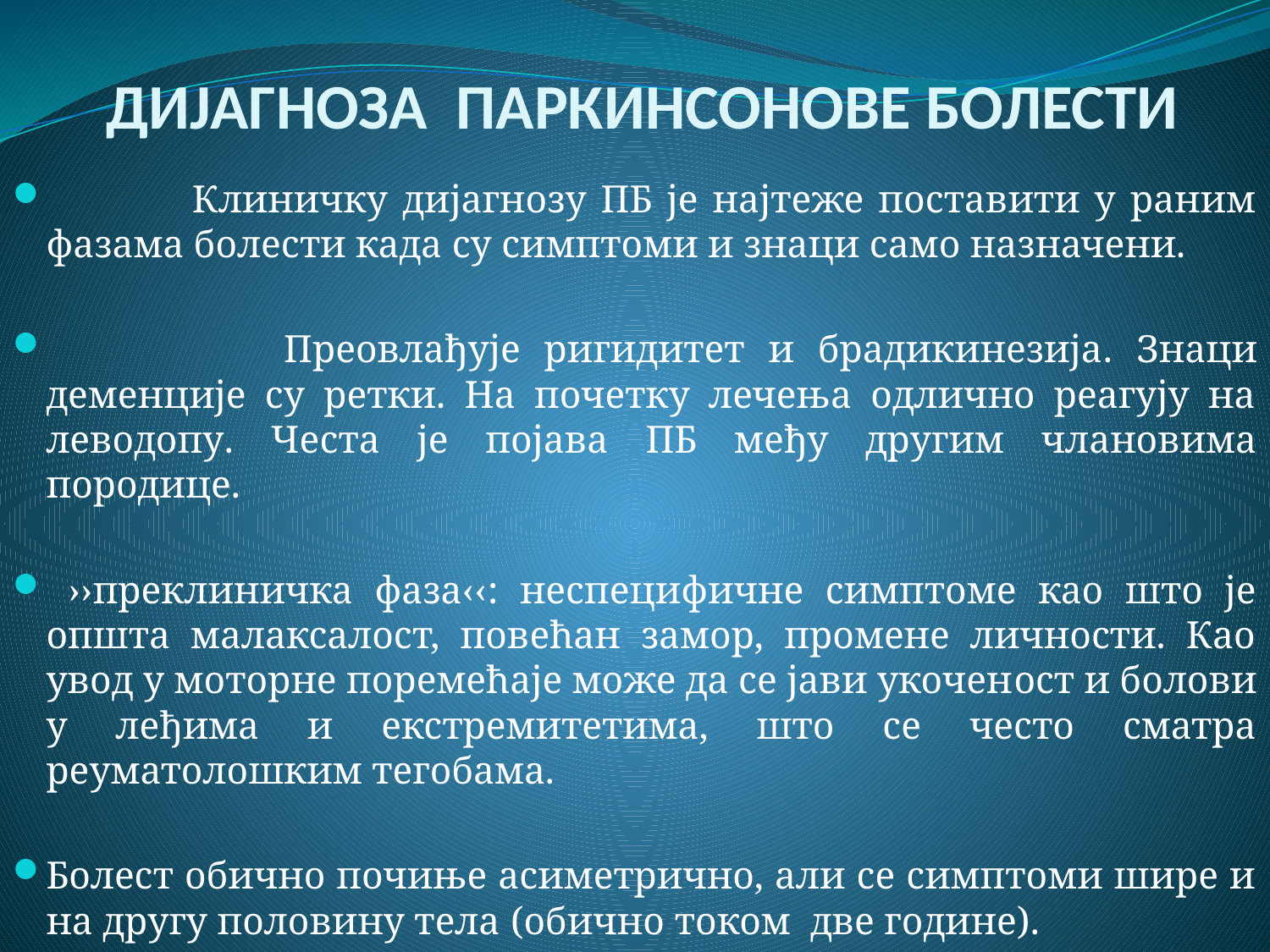

# ДИЈАГНОЗА  ПАРКИНСОНОВЕ БОЛЕСТИ
          Клиничку дијагнозу ПБ је најтеже поставити у раним фазама болести када су симптоми и знаци само назначени.

          Преовлађује ригидитет и брадикинезија. Знаци деменције су ретки. На почетку лечења одлично реагују на леводопу. Честа је појава ПБ међу другим члановима породице.

	 ››преклиничка фаза‹‹: неспецифичне симптоме као што је општа малаксалост, повећан замор, промене личности. Као увод у моторне поремећаје може да се јави укоченост и болови у леђима и екстремитетима, што се често сматра реуматолошким тегобама.

	Болест обично почиње асиметрично, али се симптоми шире и на другу половину тела (обично током  две године).